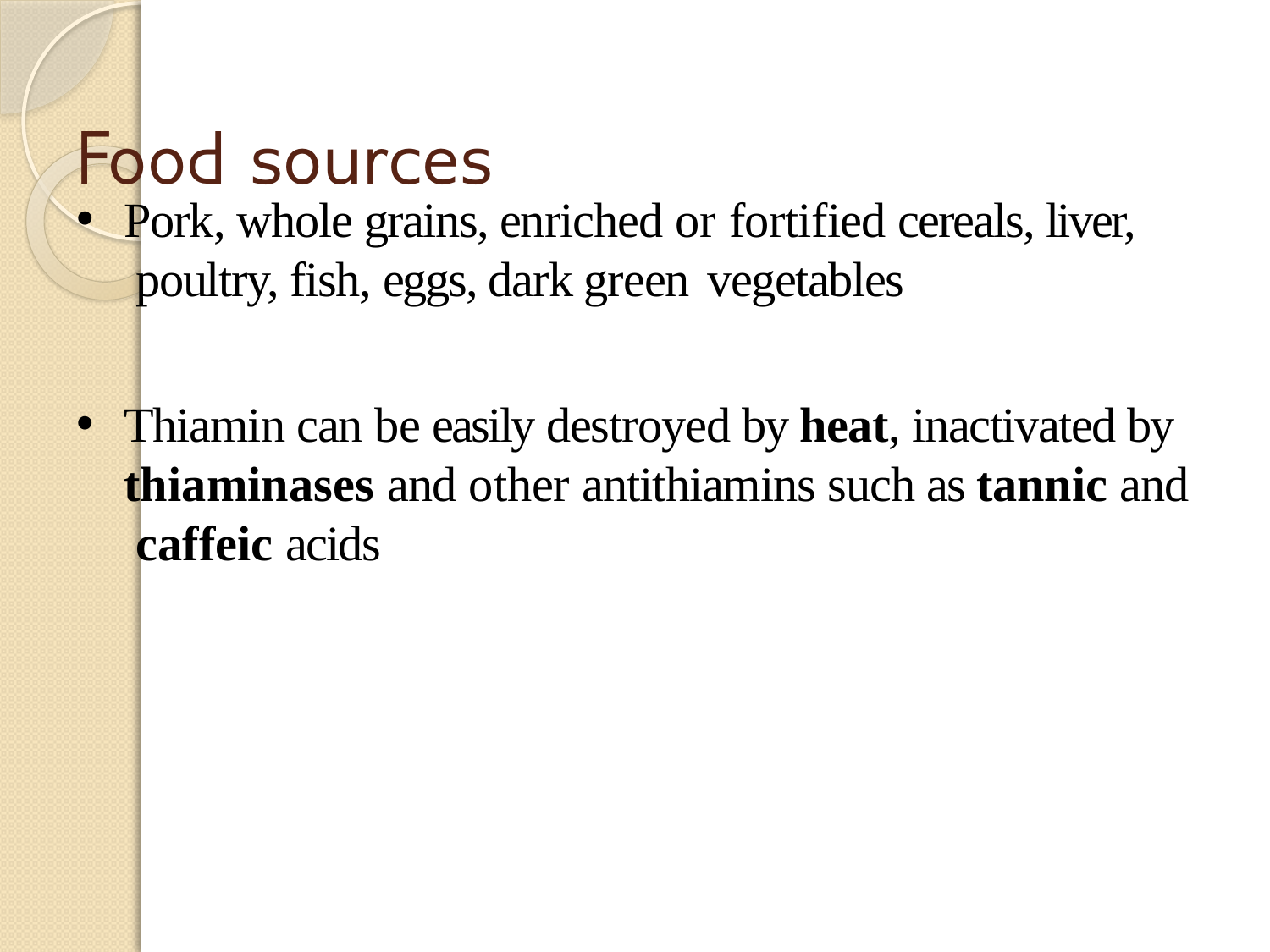

# Food sources
Pork, whole grains, enriched or fortified cereals, liver,  poultry, fish, eggs, dark green vegetables

Thiamin can be easily destroyed by heat, inactivated by  thiaminases and other antithiamins such as tannic and  caffeic acids